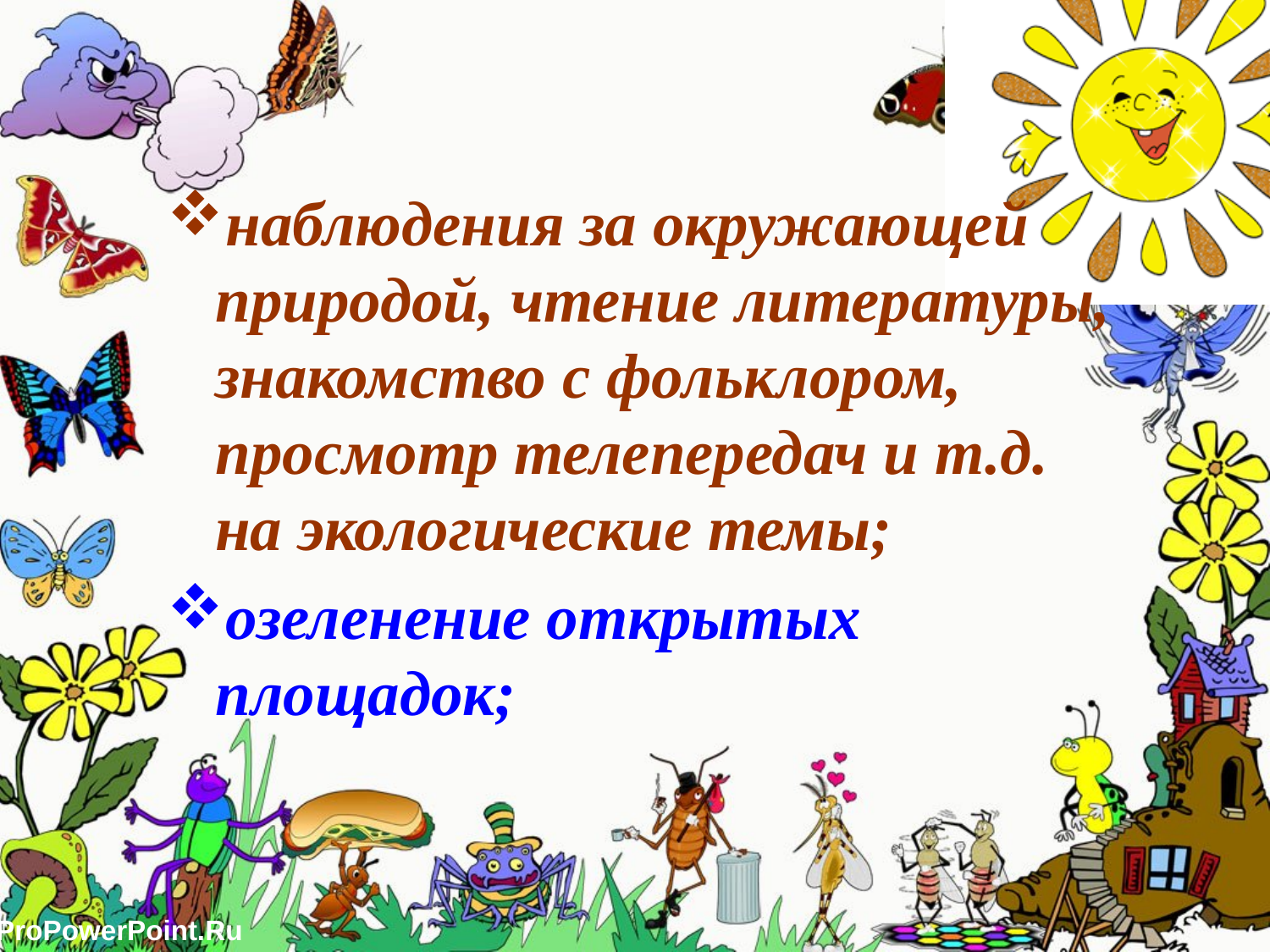

наблюдения за окружающей природой, чтение литературы, знакомство с фольклором, просмотр телепередач и т.д. на экологические темы;
озеленение открытых площадок;